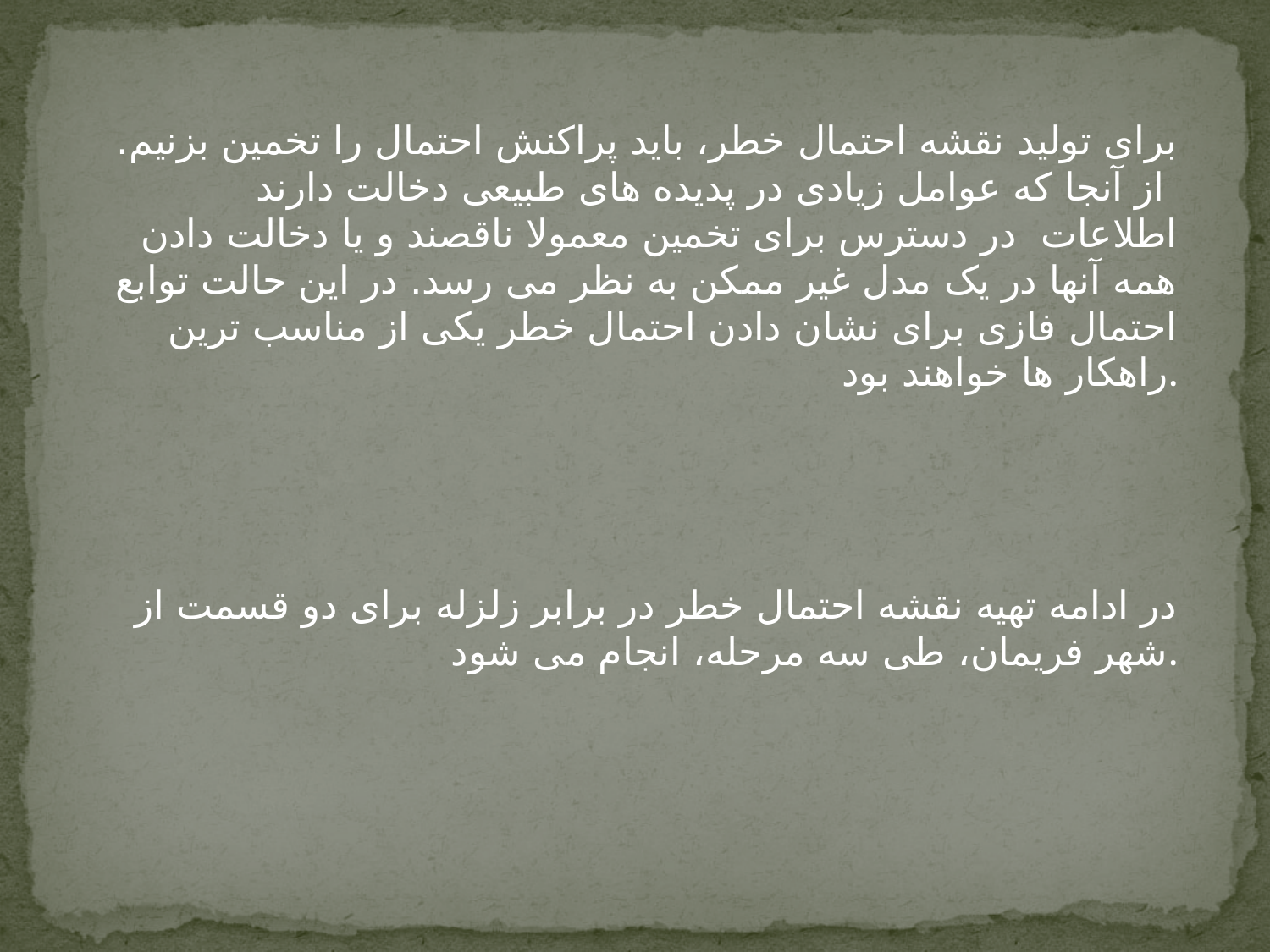

برای تولید نقشه احتمال خطر، باید پراکنش احتمال را تخمین بزنیم.  از آنجا که عوامل زیادی در پدیده های طبیعی دخالت دارند اطلاعات  در دسترس برای تخمین معمولا ناقصند و یا دخالت دادن همه آنها در یک مدل غیر ممکن به نظر می رسد. در این حالت توابع احتمال فازی برای نشان دادن احتمال خطر یکی از مناسب ترین راهکار ها خواهند بود.

در ادامه تهیه نقشه احتمال خطر در برابر زلزله برای دو قسمت از شهر فریمان، طی سه مرحله، انجام می شود.